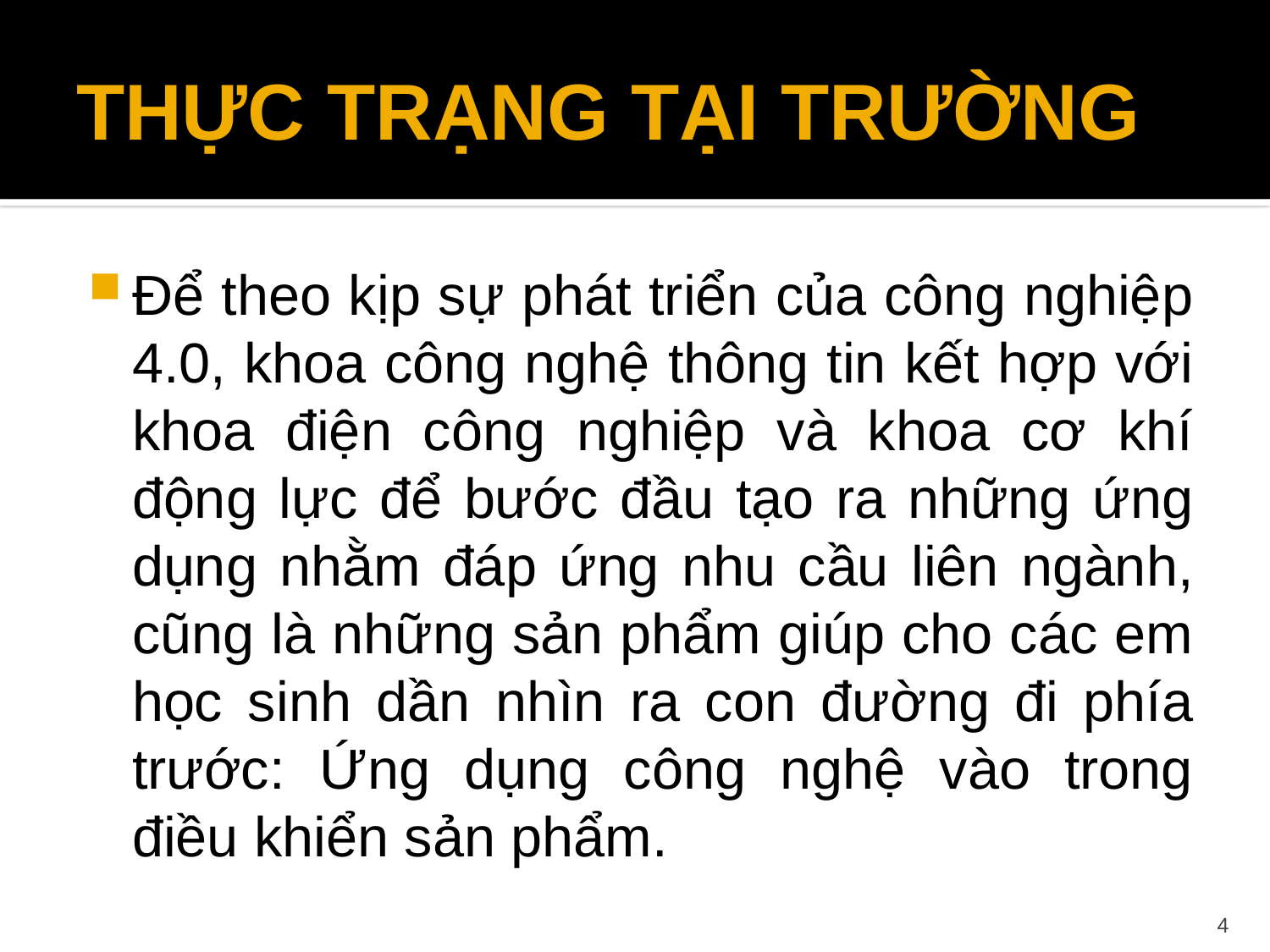

# THỰC TRẠNG TẠI TRƯỜNG
Để theo kịp sự phát triển của công nghiệp 4.0, khoa công nghệ thông tin kết hợp với khoa điện công nghiệp và khoa cơ khí động lực để bước đầu tạo ra những ứng dụng nhằm đáp ứng nhu cầu liên ngành, cũng là những sản phẩm giúp cho các em học sinh dần nhìn ra con đường đi phía trước: Ứng dụng công nghệ vào trong điều khiển sản phẩm.
4